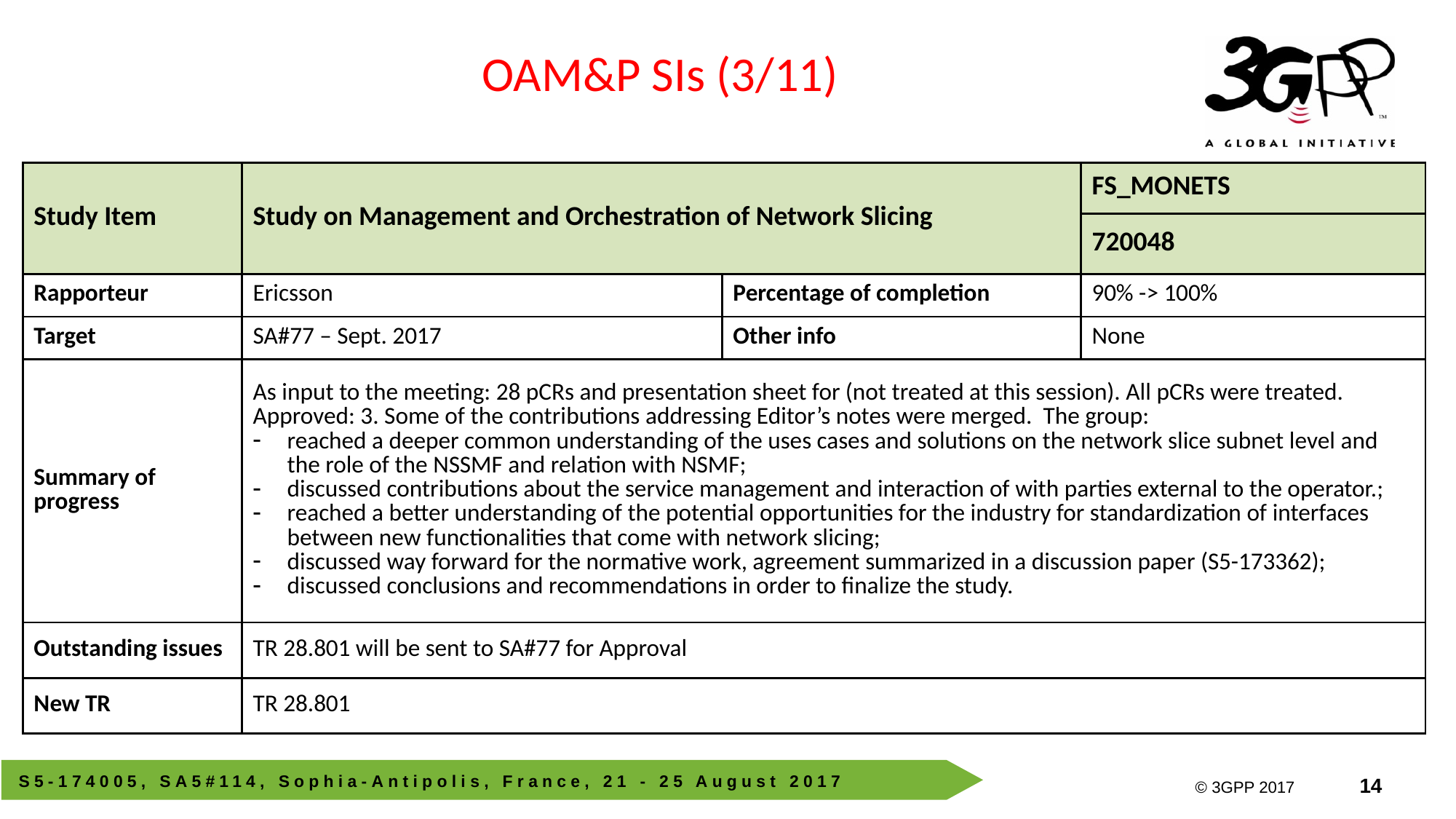

OAM&P SIs (3/11)
| Study Item | Study on Management and Orchestration of Network Slicing |  | FS\_MONETS |
| --- | --- | --- | --- |
|  |  |  | 720048 |
| Rapporteur | Ericsson | Percentage of completion | 90% -> 100% |
| Target | SA#77 – Sept. 2017 | Other info | None |
| Summary of progress | As input to the meeting: 28 pCRs and presentation sheet for (not treated at this session). All pCRs were treated. Approved: 3. Some of the contributions addressing Editor’s notes were merged. The group: reached a deeper common understanding of the uses cases and solutions on the network slice subnet level and the role of the NSSMF and relation with NSMF; discussed contributions about the service management and interaction of with parties external to the operator.; reached a better understanding of the potential opportunities for the industry for standardization of interfaces between new functionalities that come with network slicing; discussed way forward for the normative work, agreement summarized in a discussion paper (S5-173362); discussed conclusions and recommendations in order to finalize the study. |  |  |
| Outstanding issues | TR 28.801 will be sent to SA#77 for Approval |  |  |
| New TR | TR 28.801 |  |  |